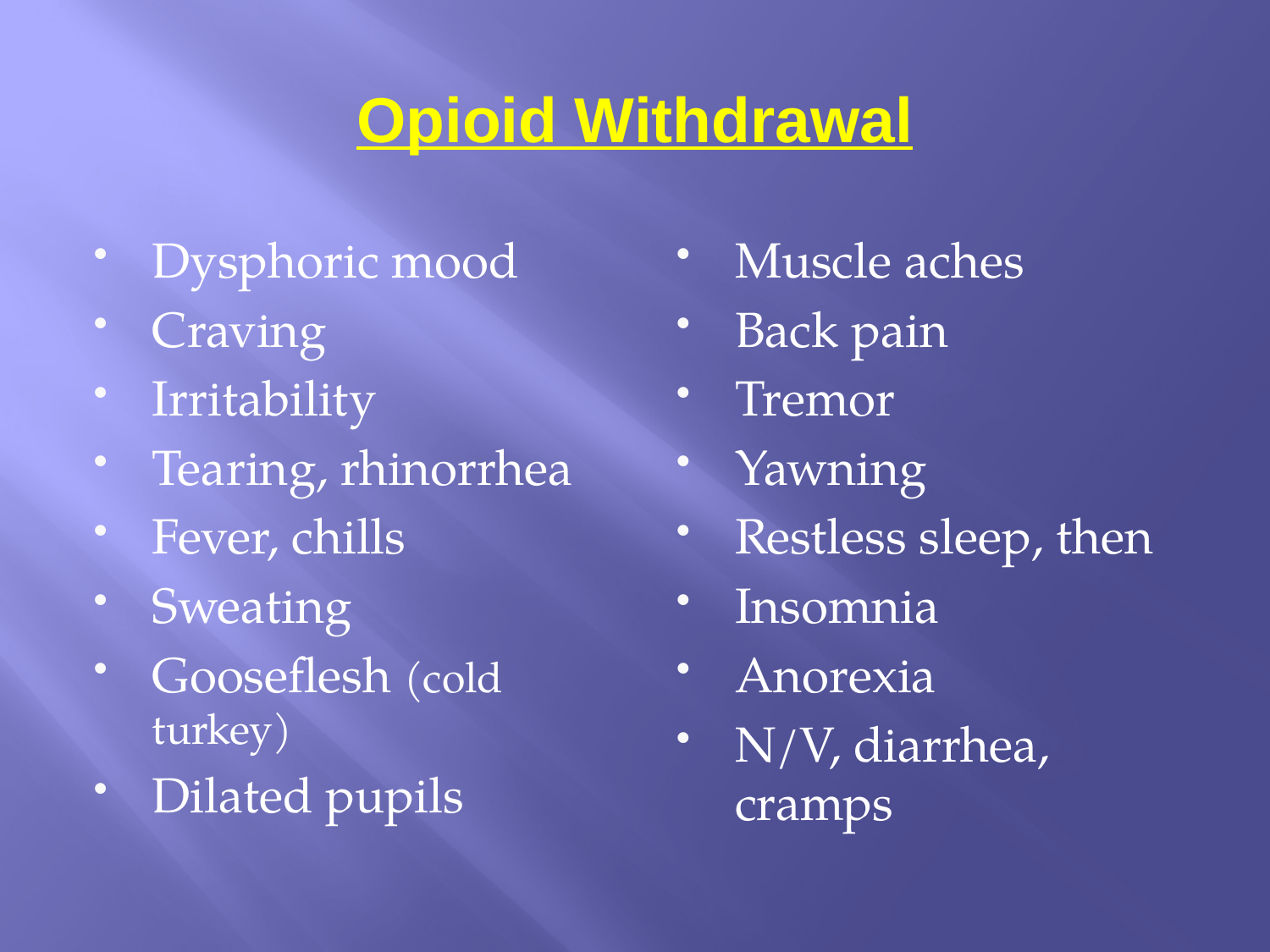

# Opioid Withdrawal
Dysphoric mood
Craving
Irritability
Tearing, rhinorrhea
Fever, chills
Sweating
Gooseflesh (cold turkey)
Dilated pupils
Muscle aches
Back pain
Tremor
Yawning
Restless sleep, then
Insomnia
Anorexia
N/V, diarrhea, cramps